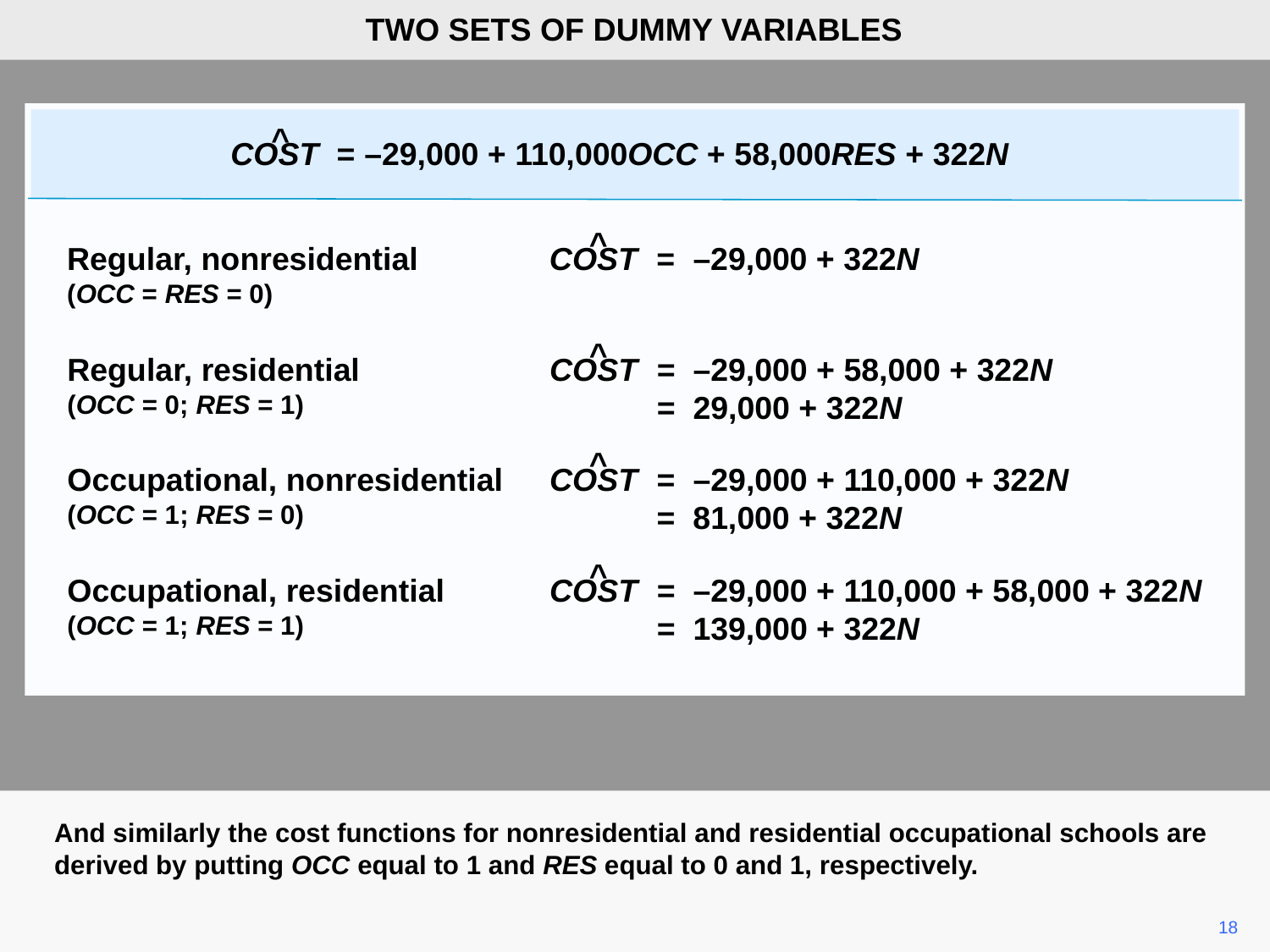

TWO SETS OF DUMMY VARIABLES

^
COST  = –29,000 + 110,000OCC + 58,000RES + 322N

^
COST	=  –29,000 + 322N
Regular, nonresidential
(OCC = RES = 0)
^
Regular, residential
(OCC = 0; RES = 1)
COST	=  –29,000 + 58,000 + 322N
	=  29,000 + 322N
^
Occupational, nonresidential
(OCC = 1; RES = 0)
COST	=  –29,000 + 110,000 + 322N
	=  81,000 + 322N
^
Occupational, residential
(OCC = 1; RES = 1)
COST	=  –29,000 + 110,000 + 58,000 + 322N
	=  139,000 + 322N

And similarly the cost functions for nonresidential and residential occupational schools are derived by putting OCC equal to 1 and RES equal to 0 and 1, respectively.
18